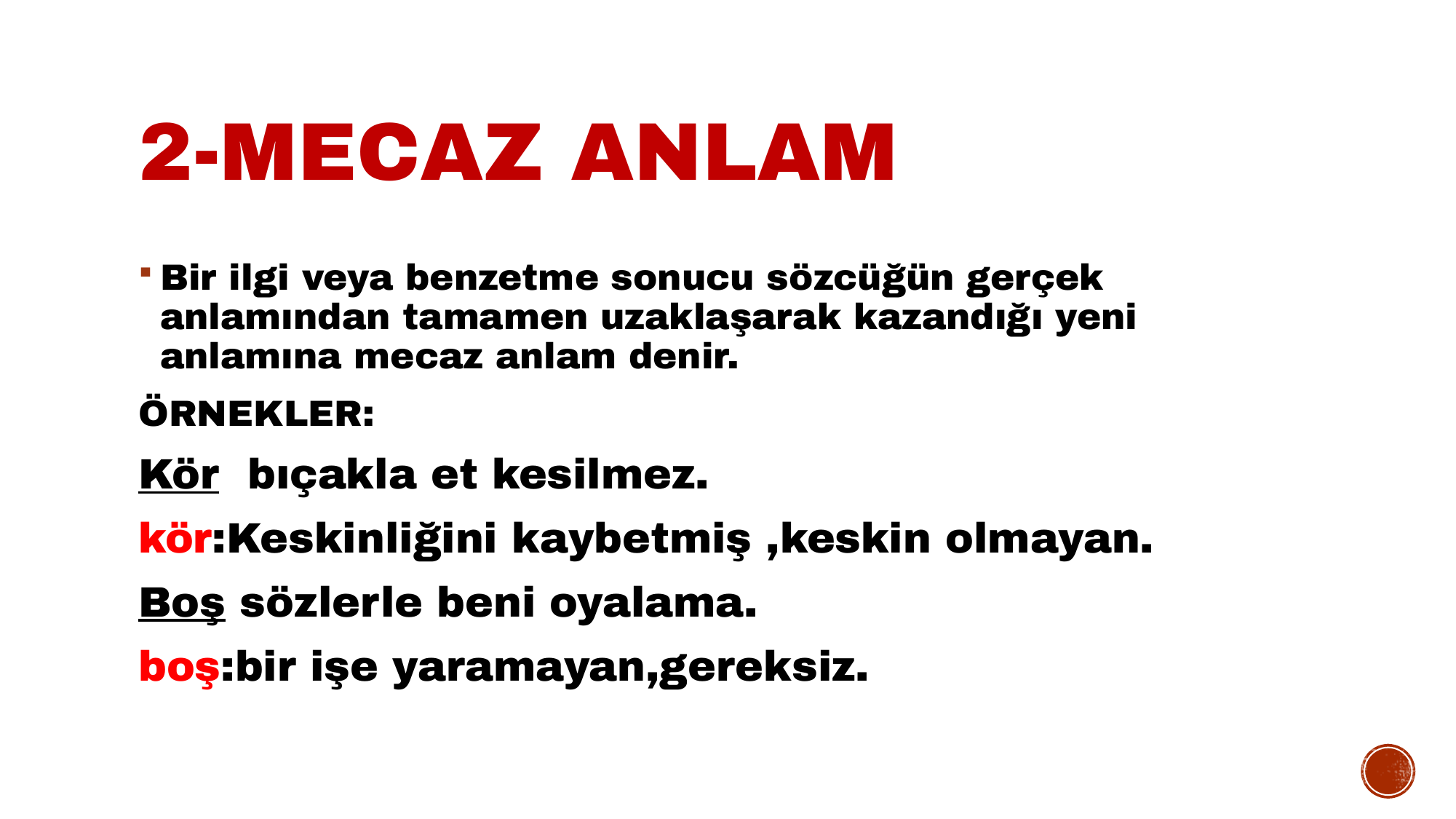

# 2-MECAZ ANLAM
Bir ilgi veya benzetme sonucu sözcüğün gerçek anlamından tamamen uzaklaşarak kazandığı yeni anlamına mecaz anlam denir.
ÖRNEKLER:
Kör  bıçakla et kesilmez.
kör:Keskinliğini kaybetmiş ,keskin olmayan.
Boş sözlerle beni oyalama.
boş:bir işe yaramayan,gereksiz.